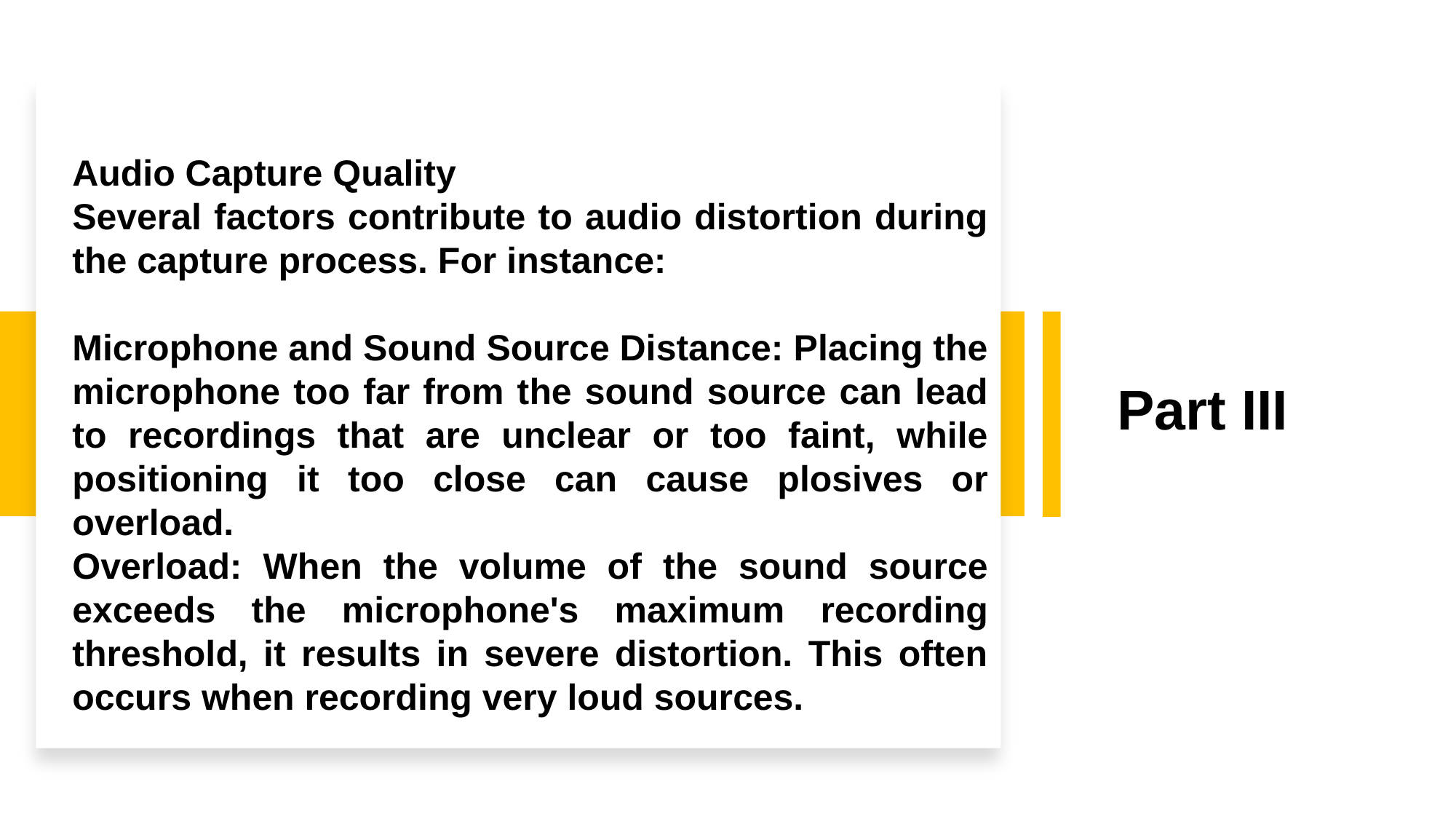

Identification and Management of Environmental Noise

Identification and Management of Environmental Noise
Audio Capture Quality
Several factors contribute to audio distortion during the capture process. For instance:

Microphone and Sound Source Distance: Placing the microphone too far from the sound source can lead to recordings that are unclear or too faint, while positioning it too close can cause plosives or overload.
Overload: When the volume of the sound source exceeds the microphone's maximum recording threshold, it results in severe distortion. This often occurs when recording very loud sources.
Part III